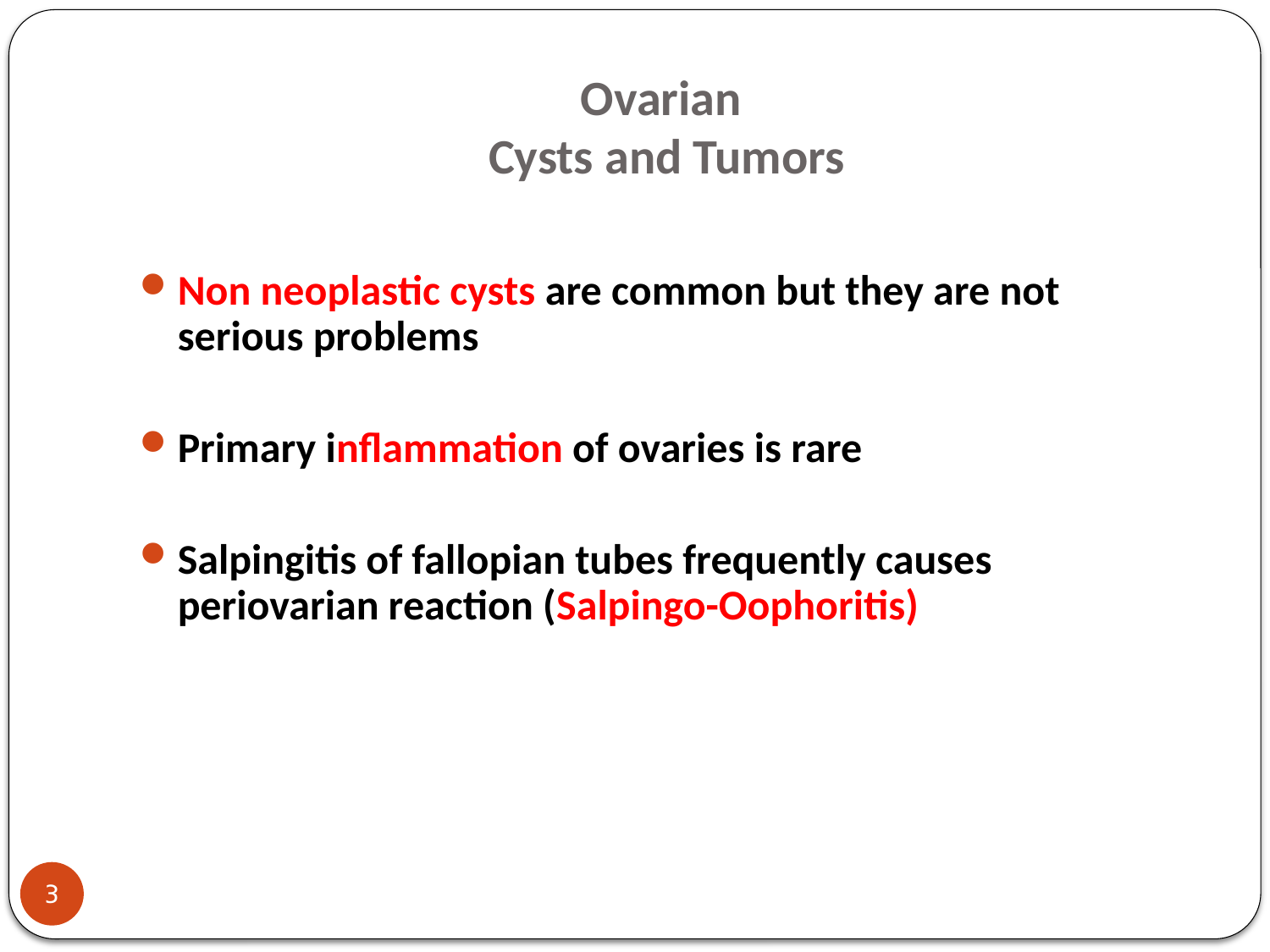

# Ovarian Cysts and Tumors

Non neoplastic cysts are common but they are not serious problems

Primary inflammation of ovaries is rare

Salpingitis of fallopian tubes frequently causes periovarian reaction (Salpingo-Oophoritis)

3